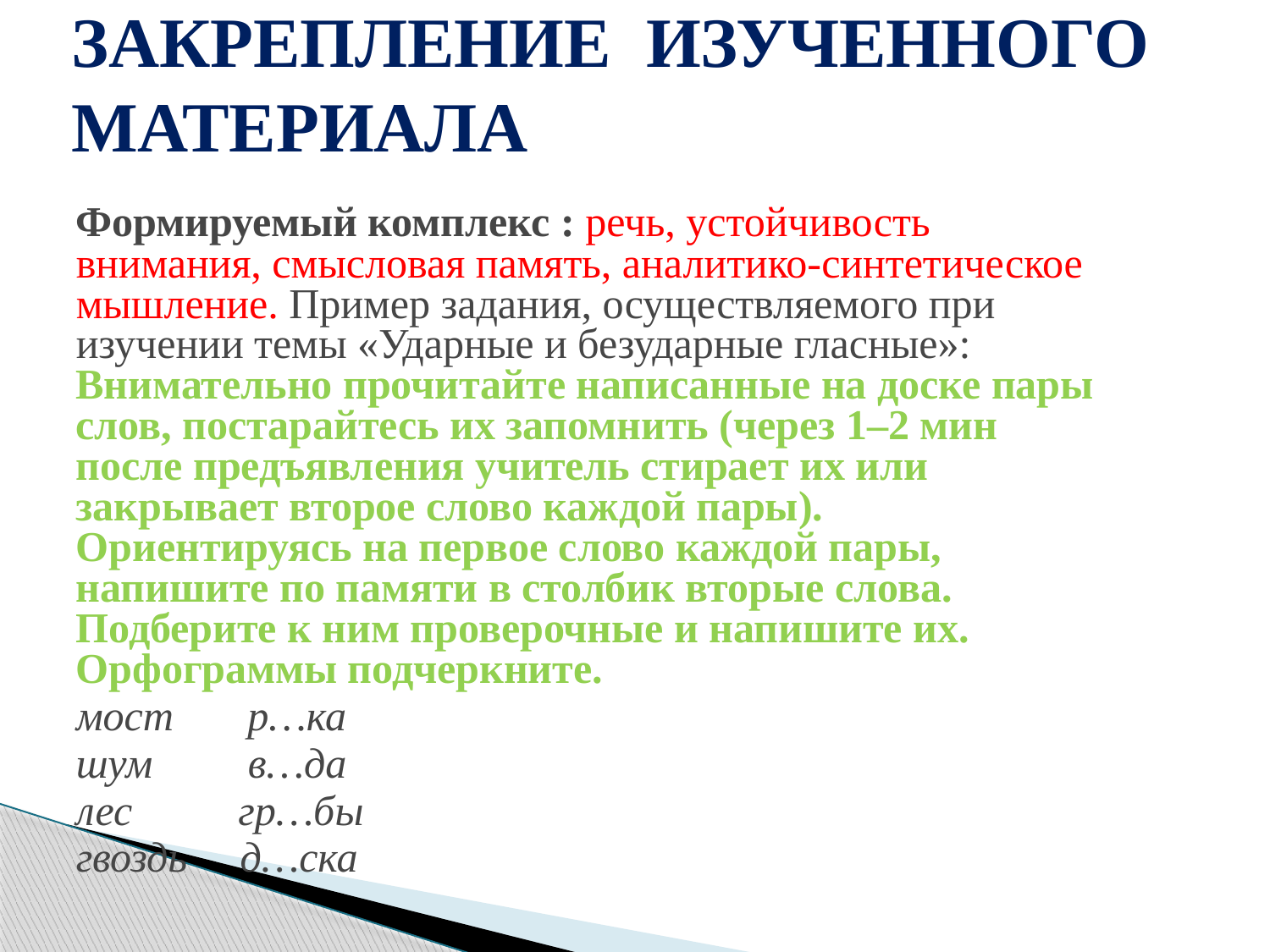

# ЗАКРЕПЛЕНИЕ  ИЗУЧЕННОГО МАТЕРИАЛА
Формируемый комплекс : речь, устойчивость
внимания, смысловая память, аналитико-синтетическое
мышление. Пример задания, осуществляемого при
изучении темы «Ударные и безударные гласные»:
Внимательно прочитайте написанные на доске пары
слов, постарайтесь их запомнить (через 1–2 мин
после предъявления учитель стирает их или
закрывает второе слово каждой пары).
Ориентируясь на первое слово каждой пары,
напишите по памяти в столбик вторые слова.
Подберите к ним проверочные и напишите их.
Орфограммы подчеркните.
мост       р…ка
шум         в…да
лес          гр…бы
гвоздь     д…ска